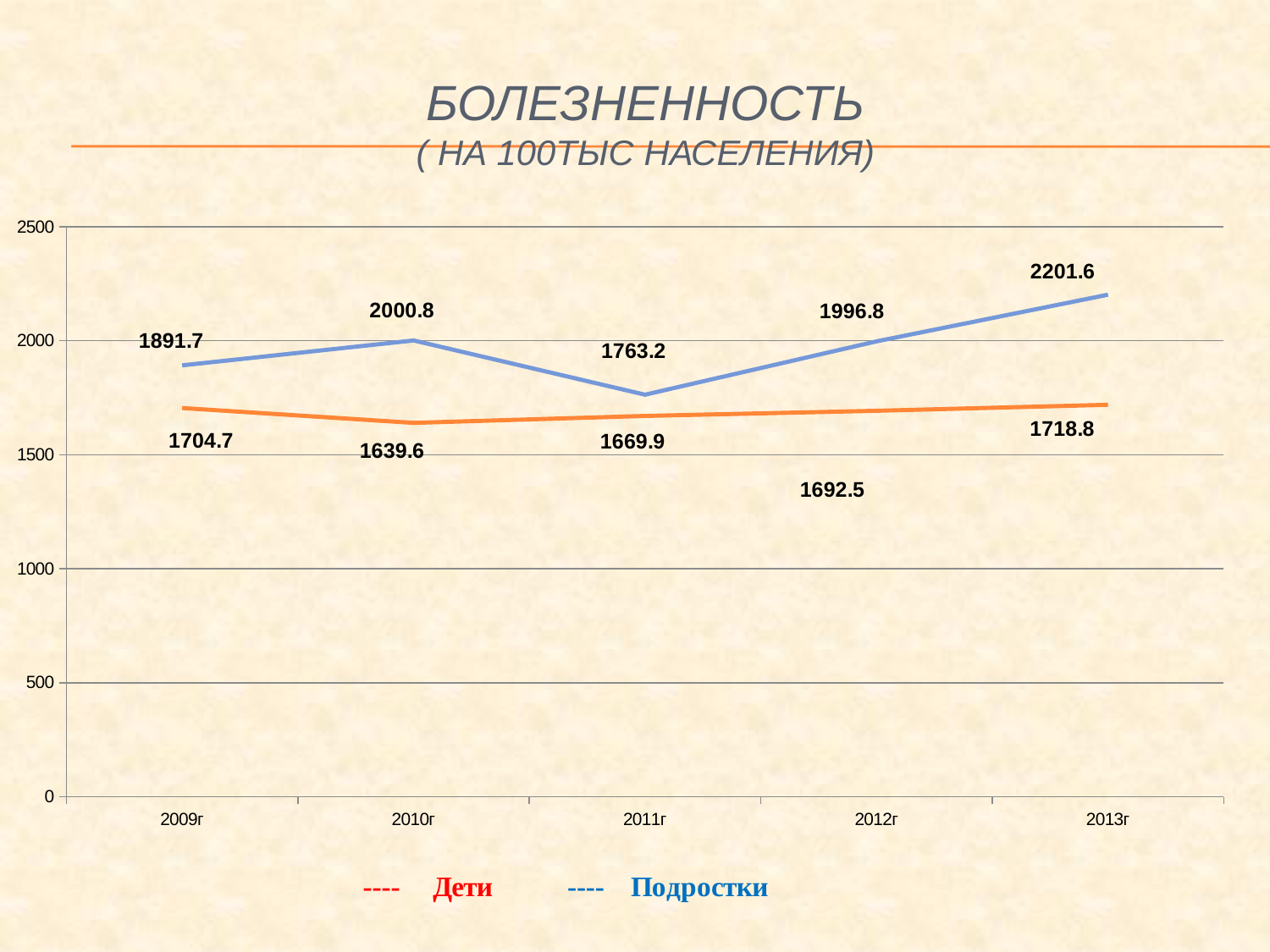

# Болезненность ( на 100тыс населения)

### Chart

| Category |  |  |
|---|---|---|
| 2009г | 1704.7 | 1891.7 |
| 2010г | 1639.6 | 2000.8 |
| 2011г | 1669.9 | 1763.2 |
| 2012г | 1692.5 | 1996.8 |
| 2013г | 1718.8 | 2201.6 |